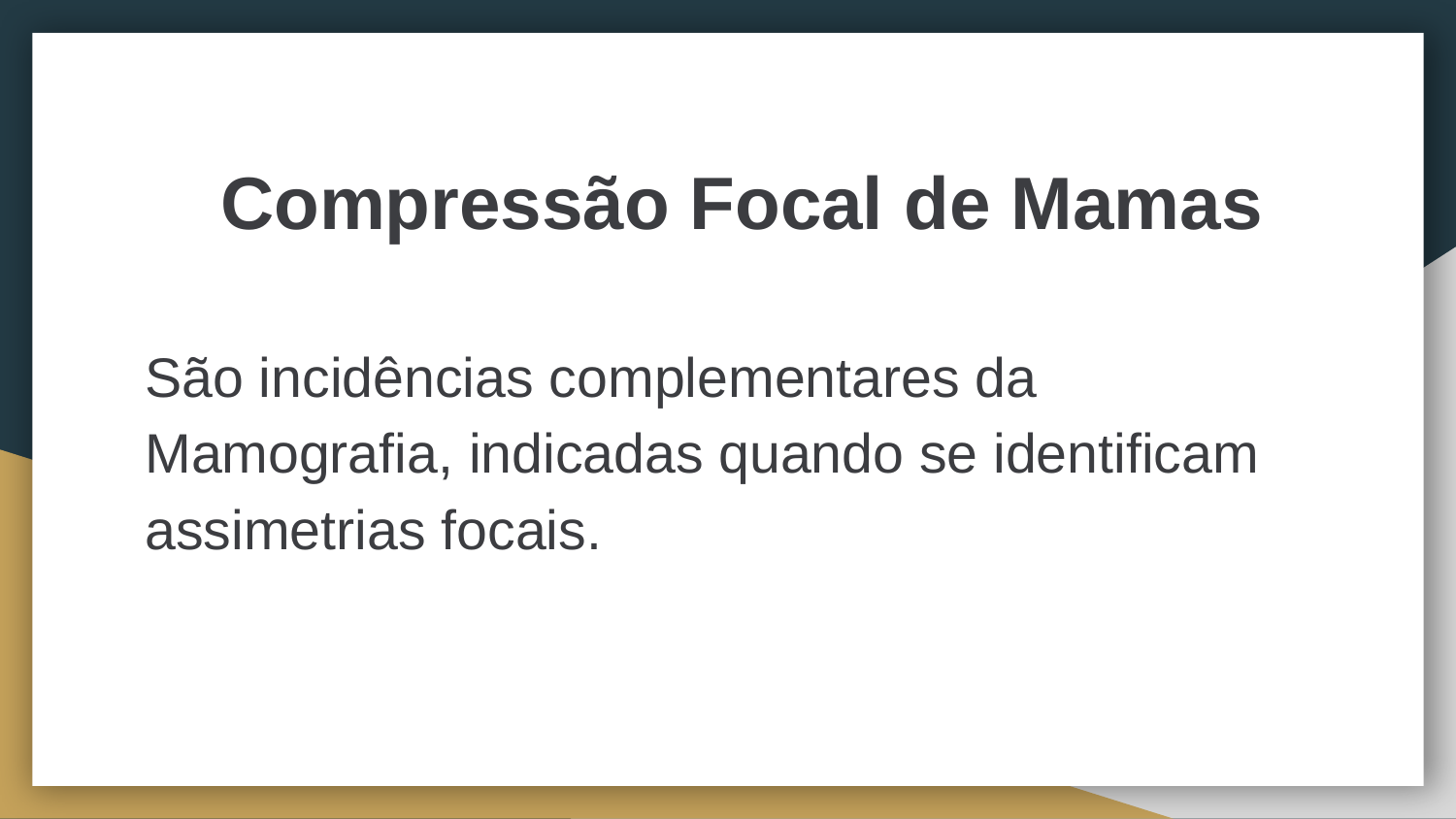

# Compressão Focal de Mamas

São incidências complementares da Mamografia, indicadas quando se identificam assimetrias focais.